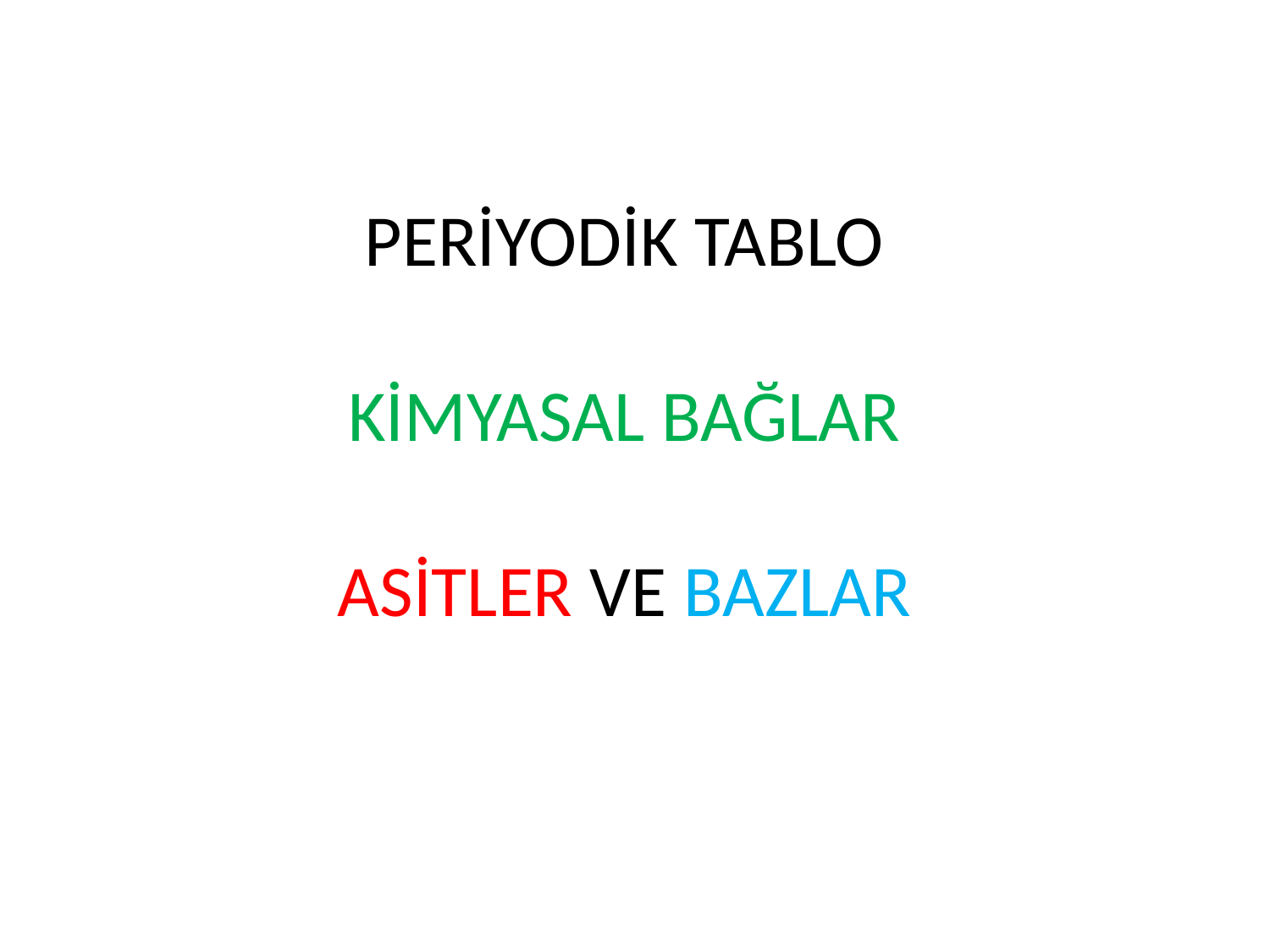

# PERİYODİK TABLO KİMYASAL BAĞLAR ASİTLER VE BAZLAR